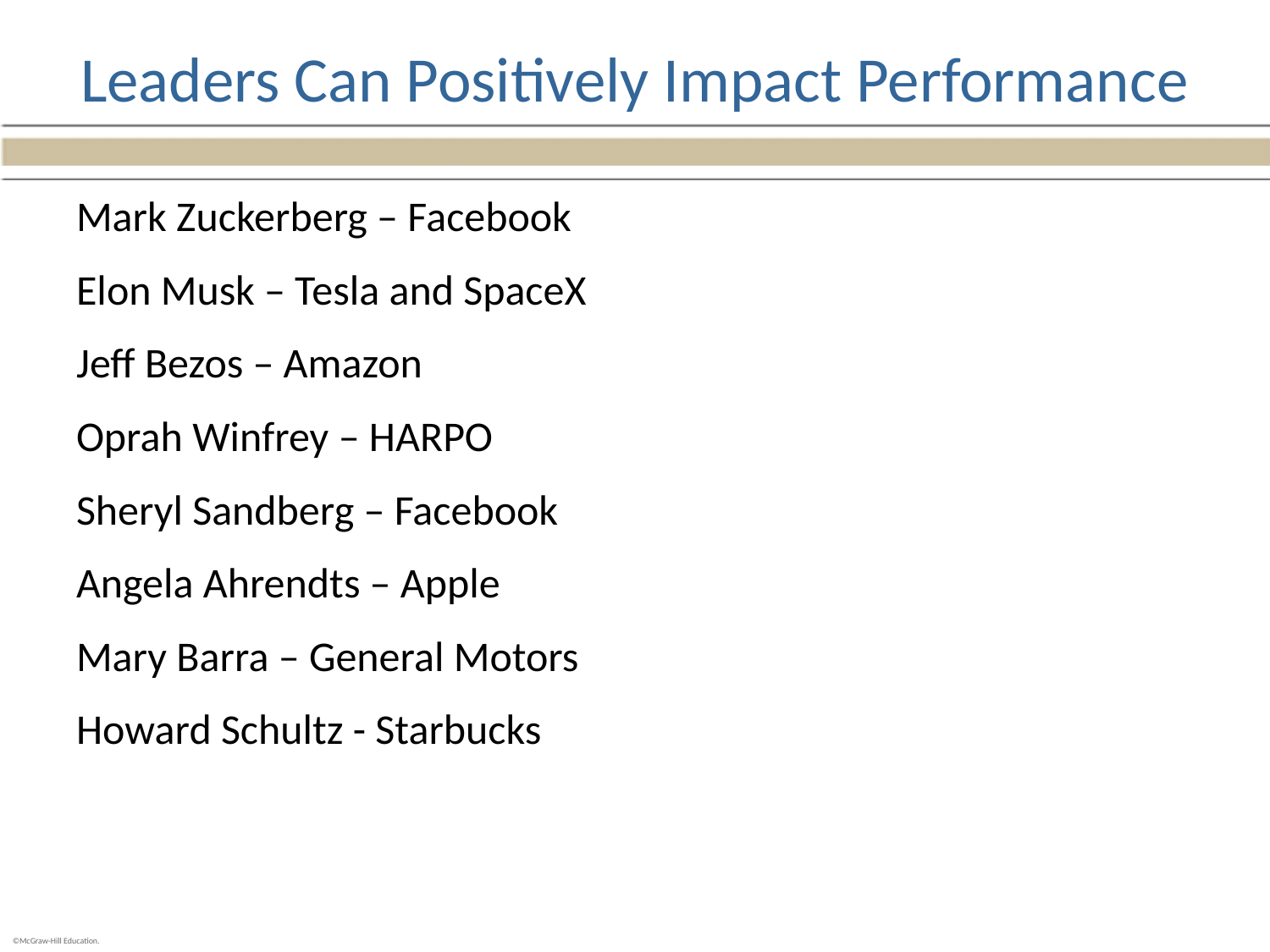

# Leaders Can Positively Impact Performance
Mark Zuckerberg – Facebook
Elon Musk – Tesla and SpaceX
Jeff Bezos – Amazon
Oprah Winfrey – HARPO
Sheryl Sandberg – Facebook
Angela Ahrendts – Apple
Mary Barra – General Motors
Howard Schultz - Starbucks